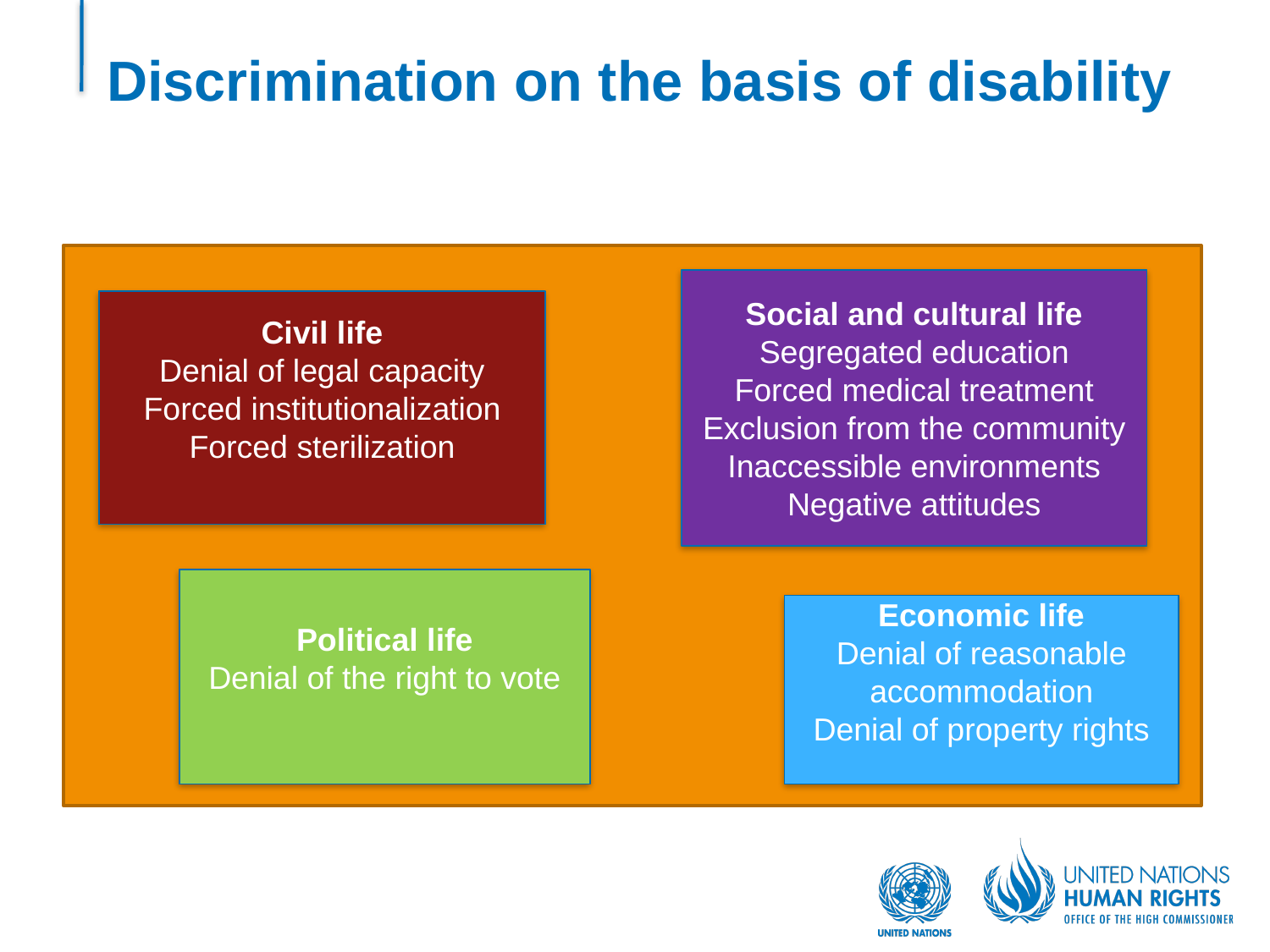

# Discrimination on the basis of disability

Social and cultural life
Segregated education
Forced medical treatment
Exclusion from the community
Inaccessible environments
Negative attitudes

Civil life
Denial of legal capacity
Forced institutionalization
Forced sterilization

Political life
Denial of the right to vote

Economic life
Denial of reasonable accommodation
Denial of property rights